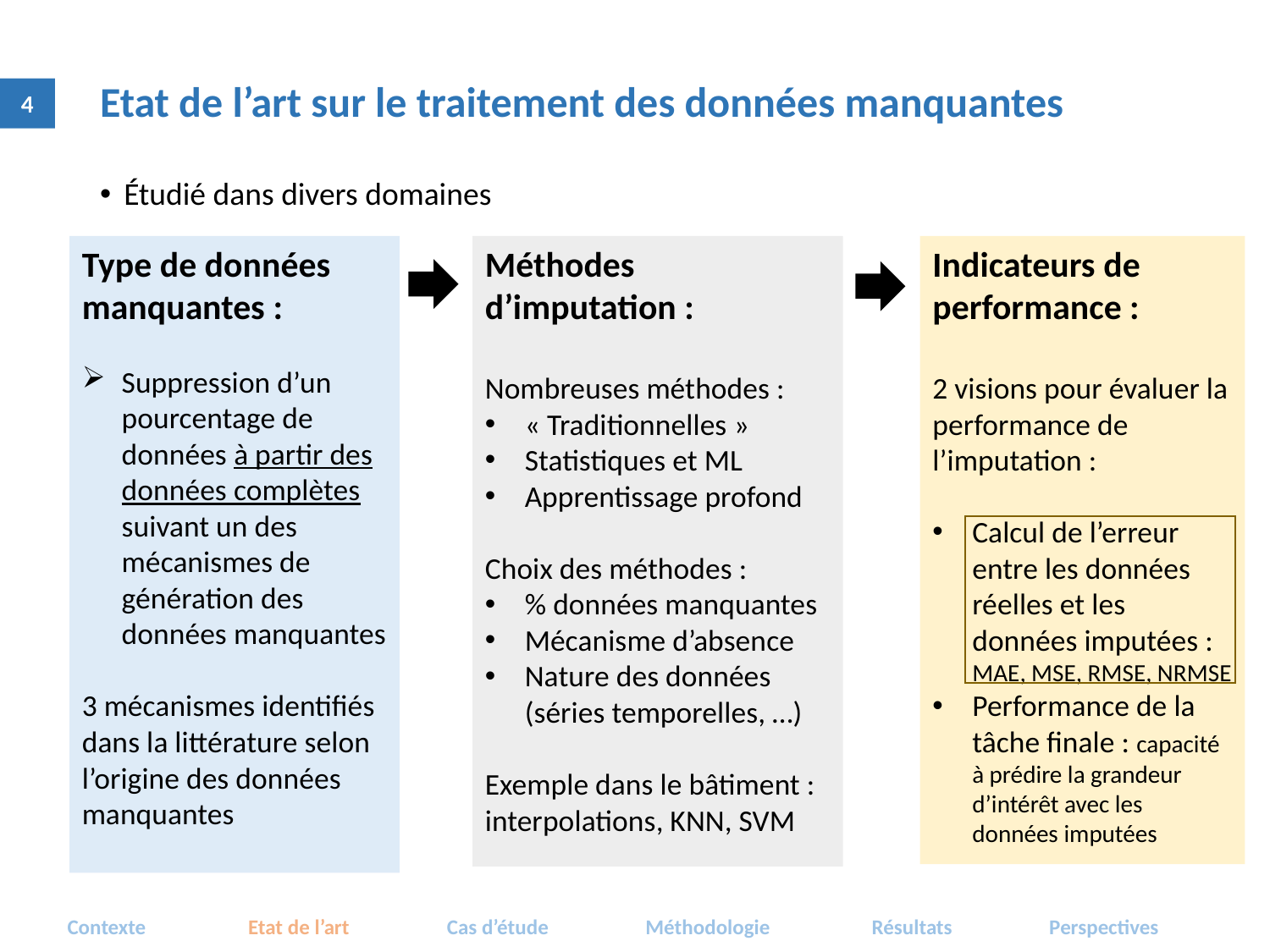

# Etat de l’art sur le traitement des données manquantes
4
Étudié dans divers domaines

Type de données manquantes :

Suppression d’un pourcentage de données à partir des données complètes suivant un des mécanismes de génération des données manquantes

3 mécanismes identifiés dans la littérature selon l’origine des données manquantes

Méthodes d’imputation :

Nombreuses méthodes :
« Traditionnelles »
Statistiques et ML
Apprentissage profond

Choix des méthodes :
% données manquantes
Mécanisme d’absence
Nature des données (séries temporelles, …)

Exemple dans le bâtiment : interpolations, KNN, SVM

Indicateurs de performance :

2 visions pour évaluer la performance de l’imputation :

Calcul de l’erreur entre les données réelles et les données imputées : MAE, MSE, RMSE, NRMSE
Performance de la tâche finale : capacité à prédire la grandeur d’intérêt avec les données imputées

Contexte                     Etat de l’art                    Cas d’étude                    Méthodologie                     Résultats                    Perspectives